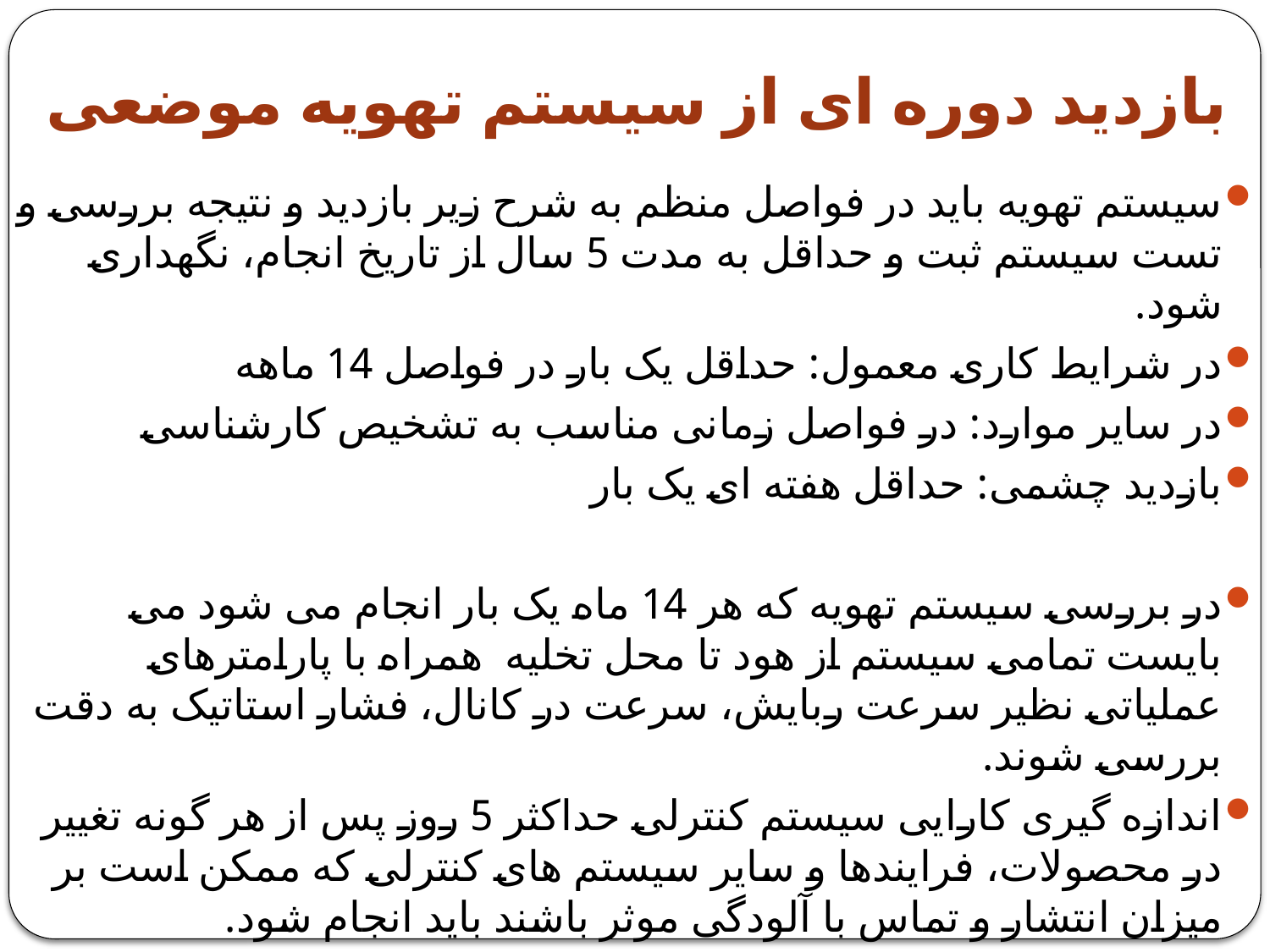

# بازدید دوره ای از سیستم تهویه موضعی
سیستم تهویه باید در فواصل منظم به شرح زیر بازدید و نتیجه بررسی و تست سیستم ثبت و حداقل به مدت 5 سال از تاریخ انجام، نگهداری شود.
در شرایط کاری معمول: حداقل یک بار در فواصل 14 ماهه
در سایر موارد: در فواصل زمانی مناسب به تشخیص کارشناسی
بازدید چشمی: حداقل هفته ای یک بار

در بررسی سیستم تهویه که هر 14 ماه یک بار انجام می شود می بایست تمامی سیستم از هود تا محل تخلیه  همراه با پارامترهای عملیاتی نظیر سرعت ربایش، سرعت در کانال، فشار استاتیک به دقت بررسی شوند.
اندازه گیری کارایی سیستم کنترلی حداکثر 5 روز پس از هر گونه تغییر در محصولات، فرایندها و سایر سیستم های کنترلی که ممکن است بر میزان انتشار و تماس با آلودگی موثر باشند باید انجام شود.